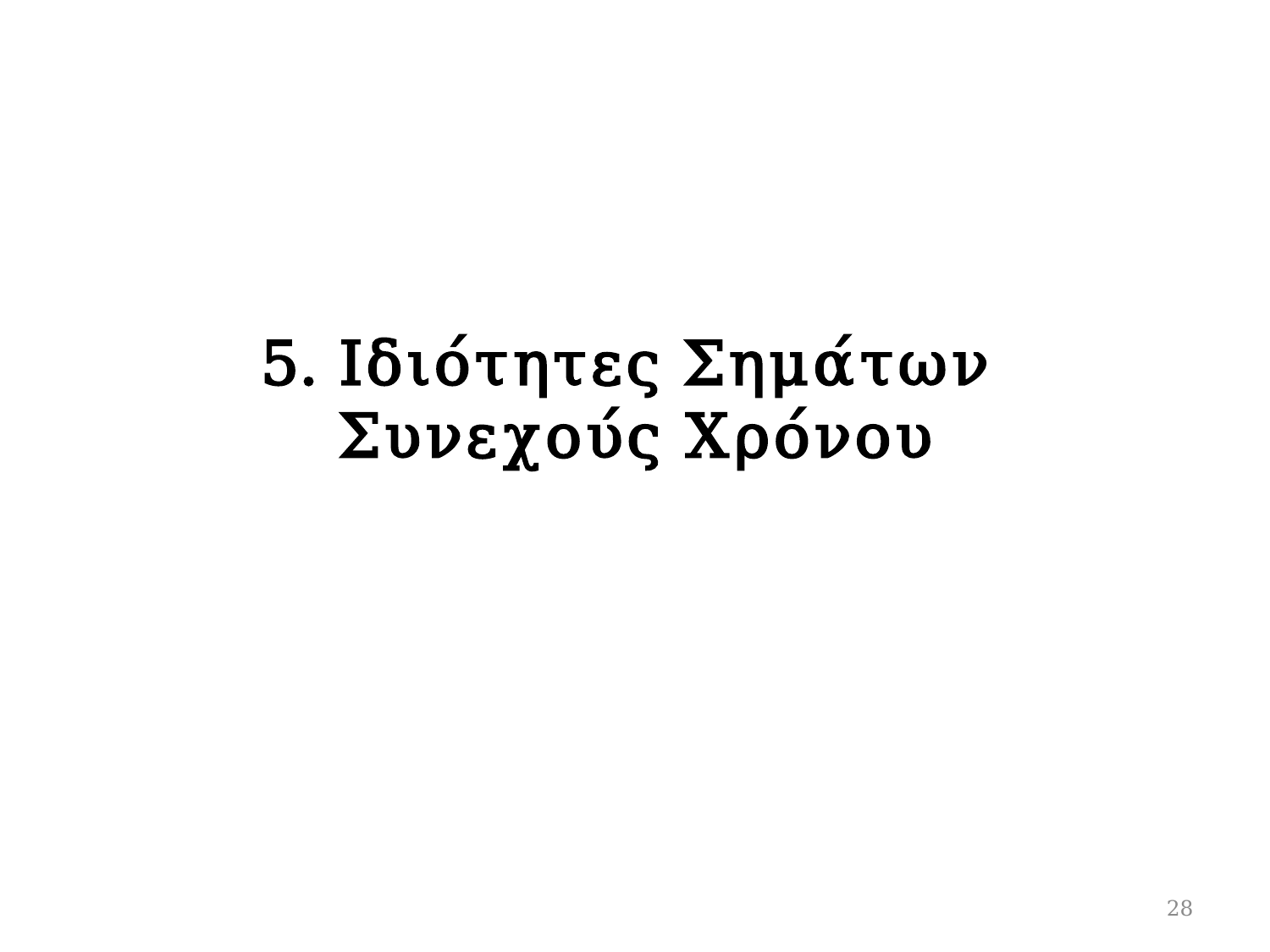

# 5. Ιδιότητες Σημάτων Συνεχούς Χρόνου
28